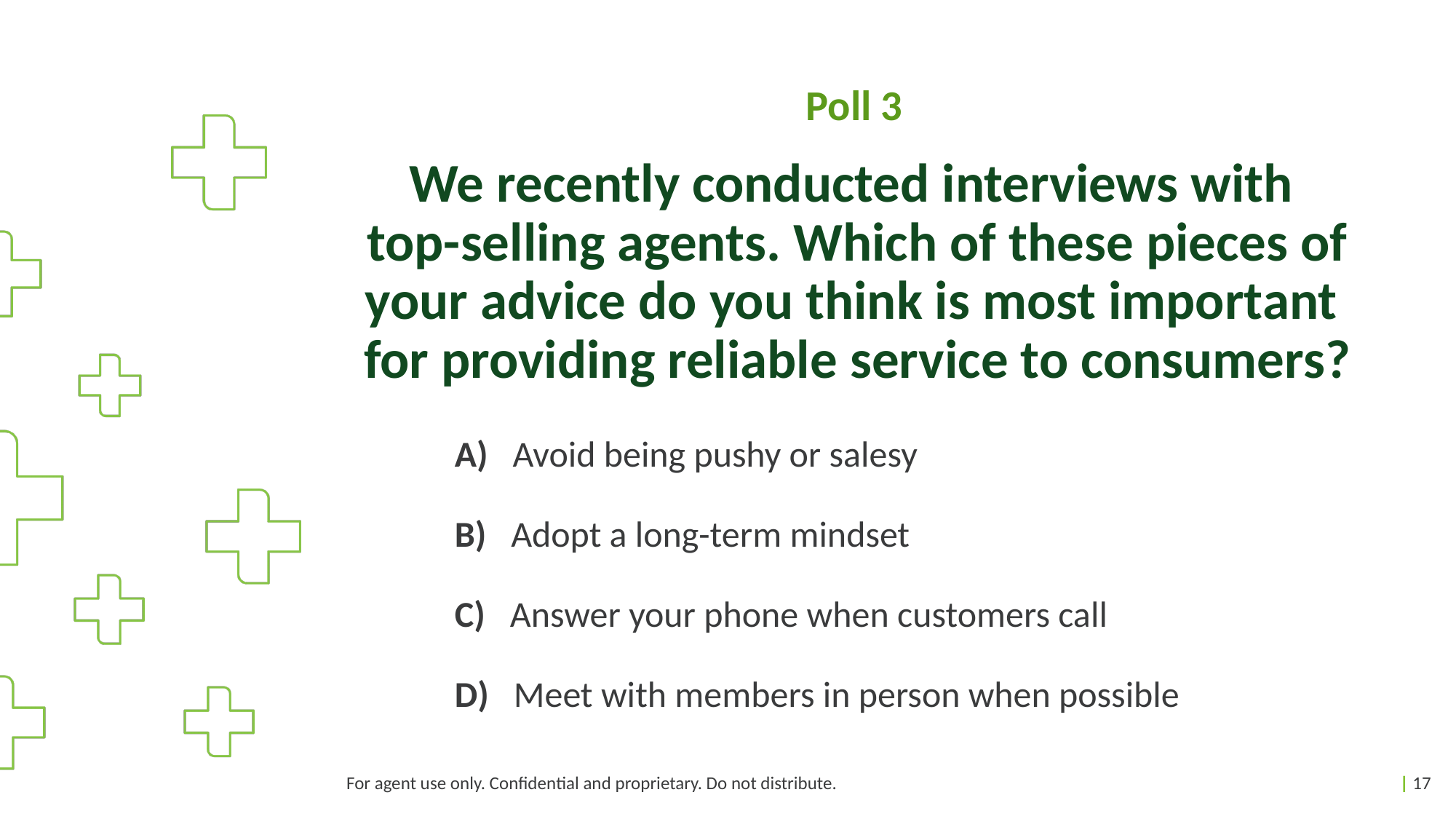

Poll 3
We recently conducted interviews with
top-selling agents. Which of these pieces of your advice do you think is most important
for providing reliable service to consumers?
A)   Avoid being pushy or salesy
B)   Adopt a long-term mindset
C)   Answer your phone when customers call
D)   Meet with members in person when possible
For agent use only. Confidential and proprietary. Do not distribute.
| 17